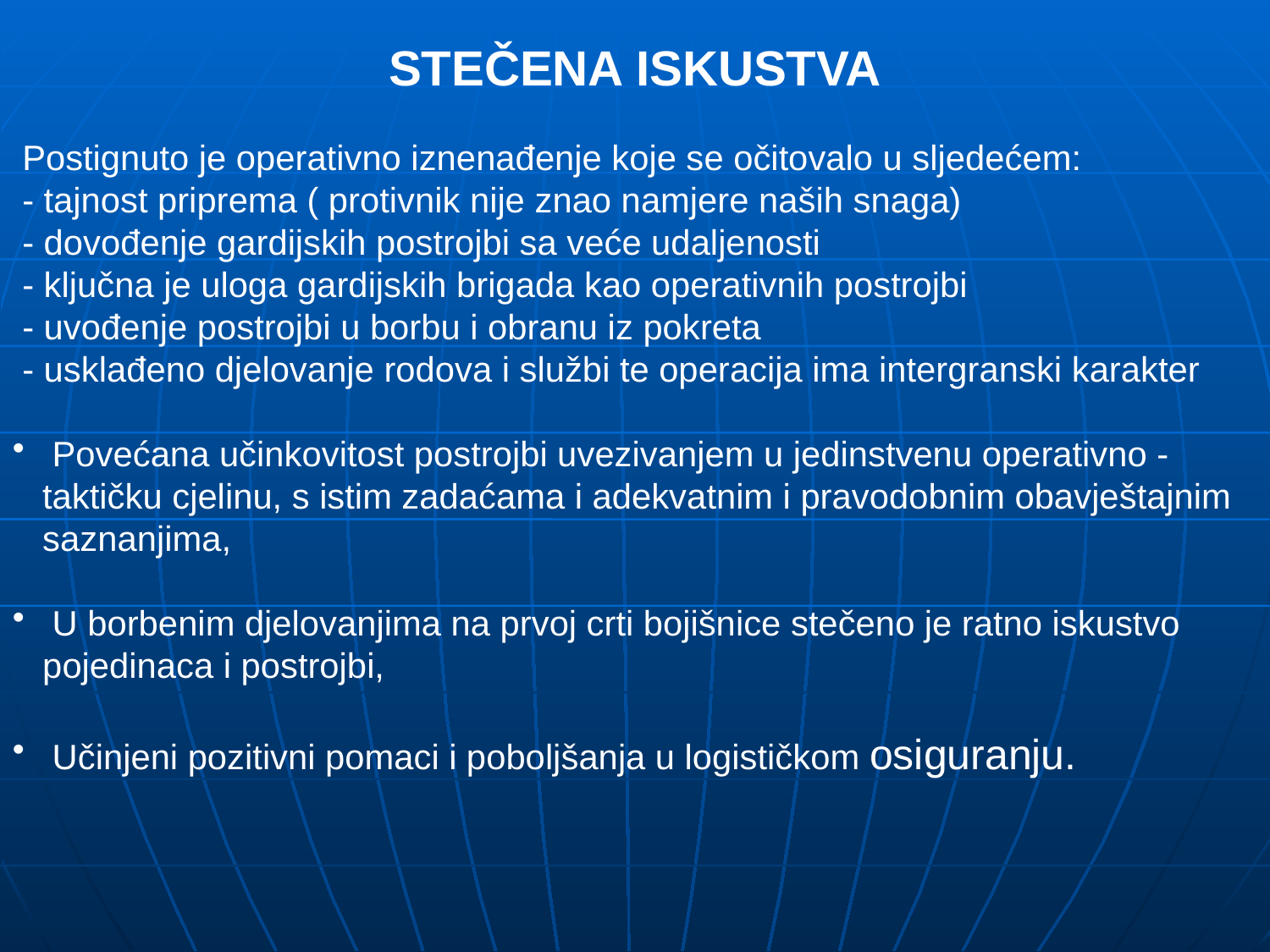

STEČENA ISKUSTVA
 Postignuto je operativno iznenađenje koje se očitovalo u sljedećem:
 - tajnost priprema ( protivnik nije znao namjere naših snaga)
 - dovođenje gardijskih postrojbi sa veće udaljenosti
 - ključna je uloga gardijskih brigada kao operativnih postrojbi
 - uvođenje postrojbi u borbu i obranu iz pokreta
 - usklađeno djelovanje rodova i službi te operacija ima intergranski karakter

 Povećana učinkovitost postrojbi uvezivanjem u jedinstvenu operativno - taktičku cjelinu, s istim zadaćama i adekvatnim i pravodobnim obavještajnim saznanjima,

 U borbenim djelovanjima na prvoj crti bojišnice stečeno je ratno iskustvo pojedinaca i postrojbi,

 Učinjeni pozitivni pomaci i poboljšanja u logističkom osiguranju.